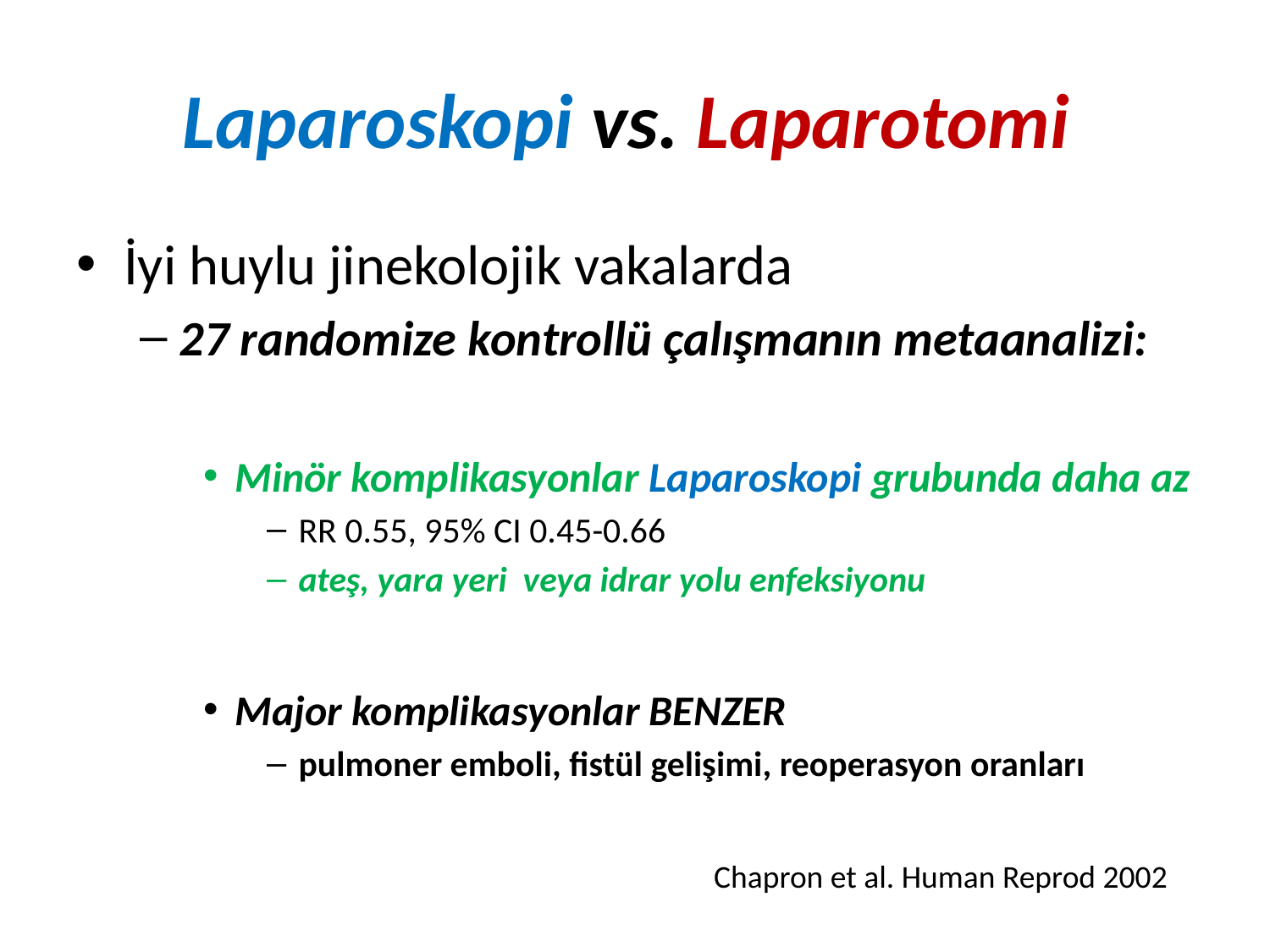

# Laparoskopi vs. Laparotomi
İyi huylu jinekolojik vakalarda
27 randomize kontrollü çalışmanın metaanalizi:

Minör komplikasyonlar Laparoskopi grubunda daha az
RR 0.55, 95% CI 0.45-0.66
ateş, yara yeri  veya idrar yolu enfeksiyonu

Major komplikasyonlar BENZER
pulmoner emboli, fistül gelişimi, reoperasyon oranları
Chapron et al. Human Reprod 2002